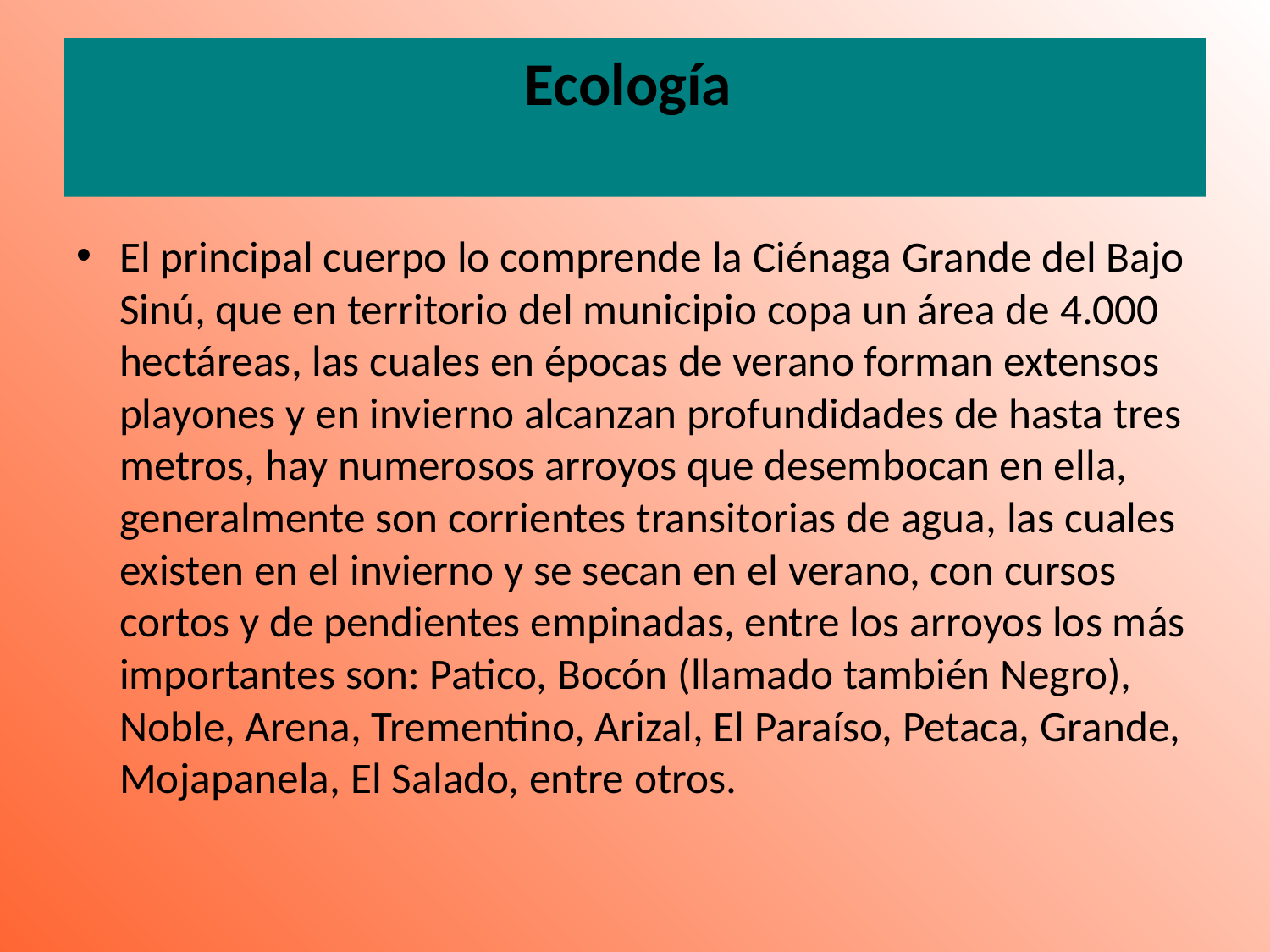

# Ecología
El principal cuerpo lo comprende la Ciénaga Grande del Bajo Sinú, que en territorio del municipio copa un área de 4.000 hectáreas, las cuales en épocas de verano forman extensos playones y en invierno alcanzan profundidades de hasta tres metros, hay numerosos arroyos que desembocan en ella, generalmente son corrientes transitorias de agua, las cuales existen en el invierno y se secan en el verano, con cursos cortos y de pendientes empinadas, entre los arroyos los más importantes son: Patico, Bocón (llamado también Negro), Noble, Arena, Trementino, Arizal, El Paraíso, Petaca, Grande, Mojapanela, El Salado, entre otros.